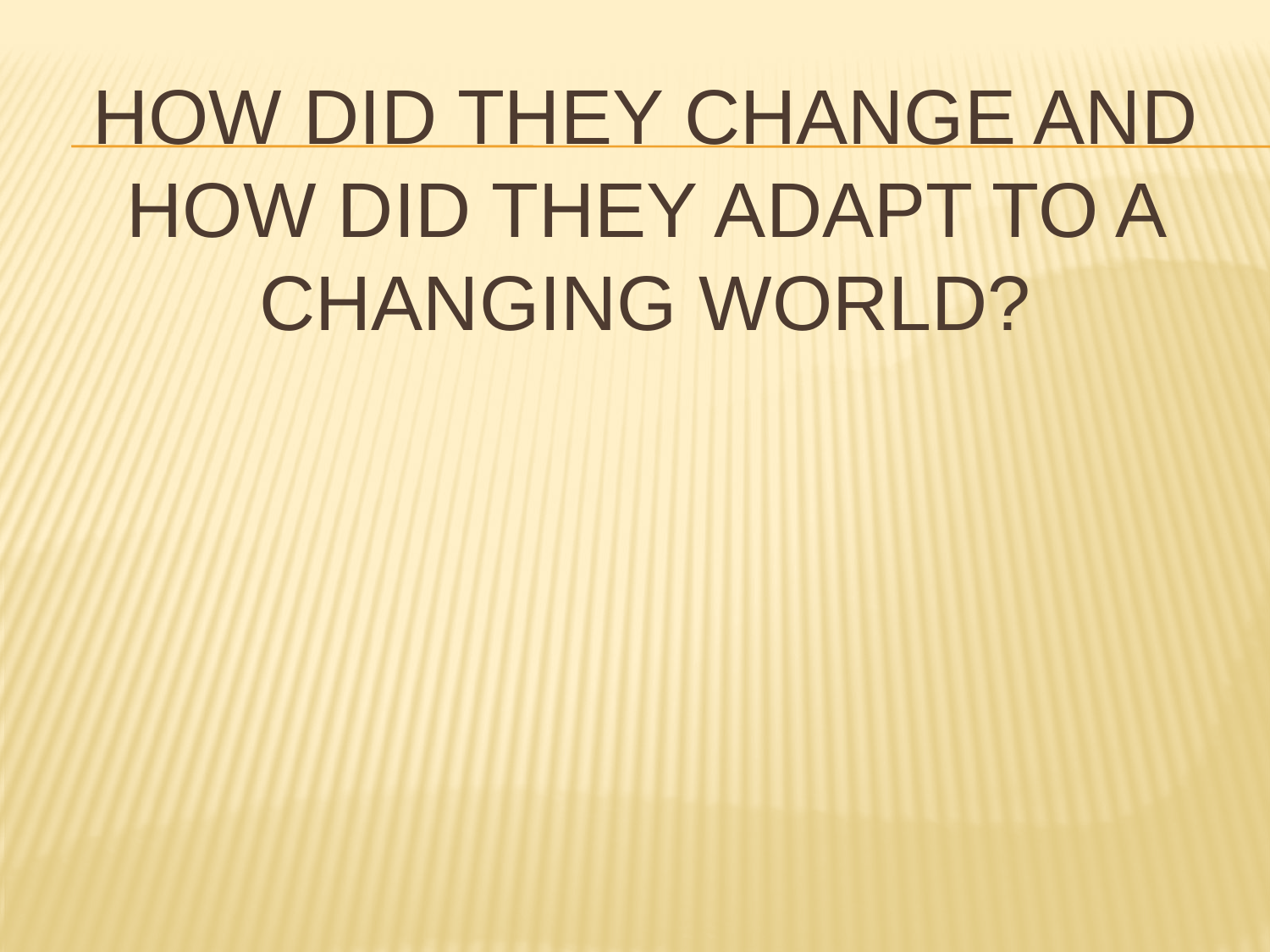

# How did they change and how did they adapt to a changing world?